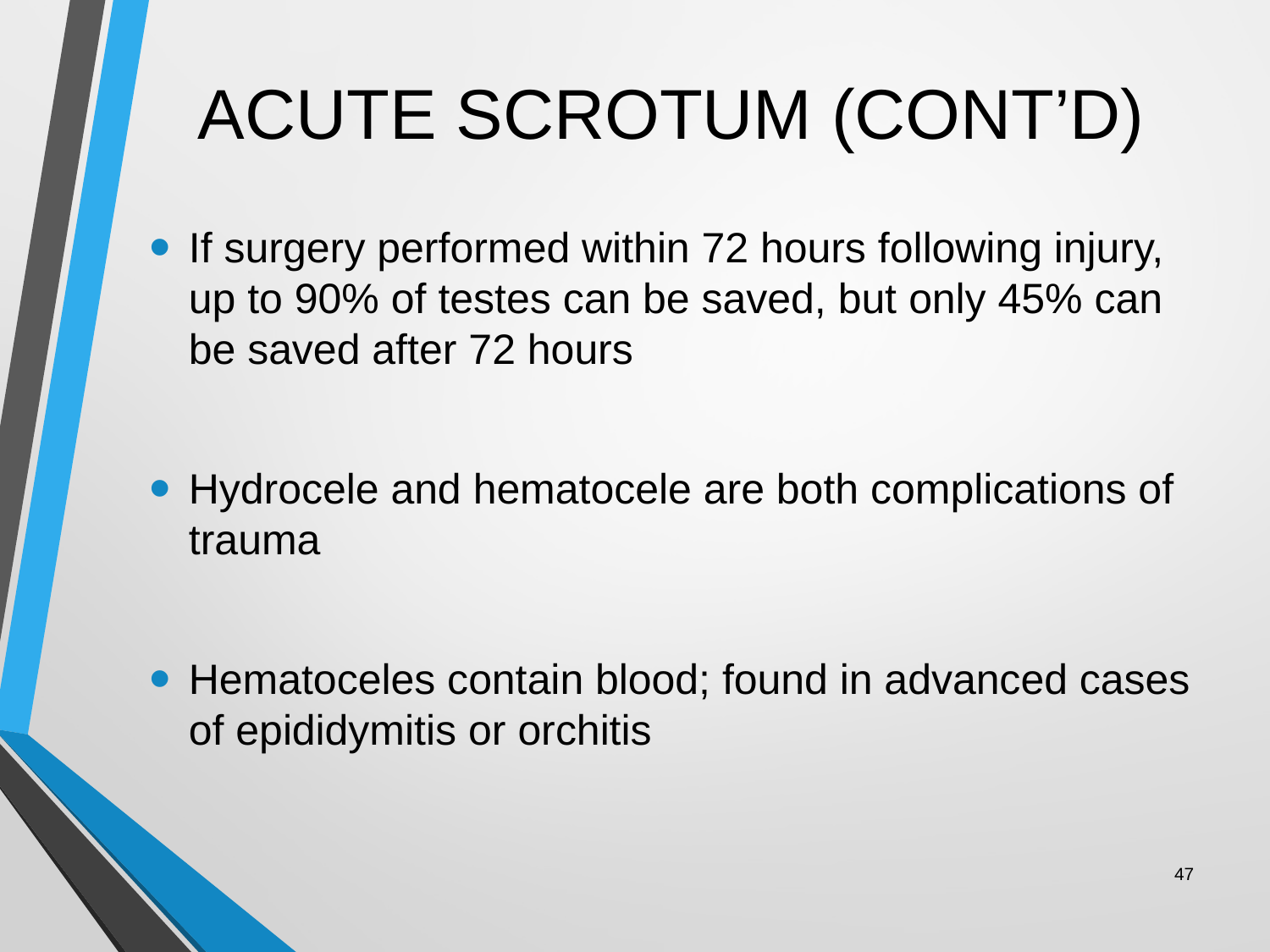

# ACUTE SCROTUM (CONT’D)
If surgery performed within 72 hours following injury, up to 90% of testes can be saved, but only 45% can be saved after 72 hours

Hydrocele and hematocele are both complications of trauma

Hematoceles contain blood; found in advanced cases of epididymitis or orchitis

47